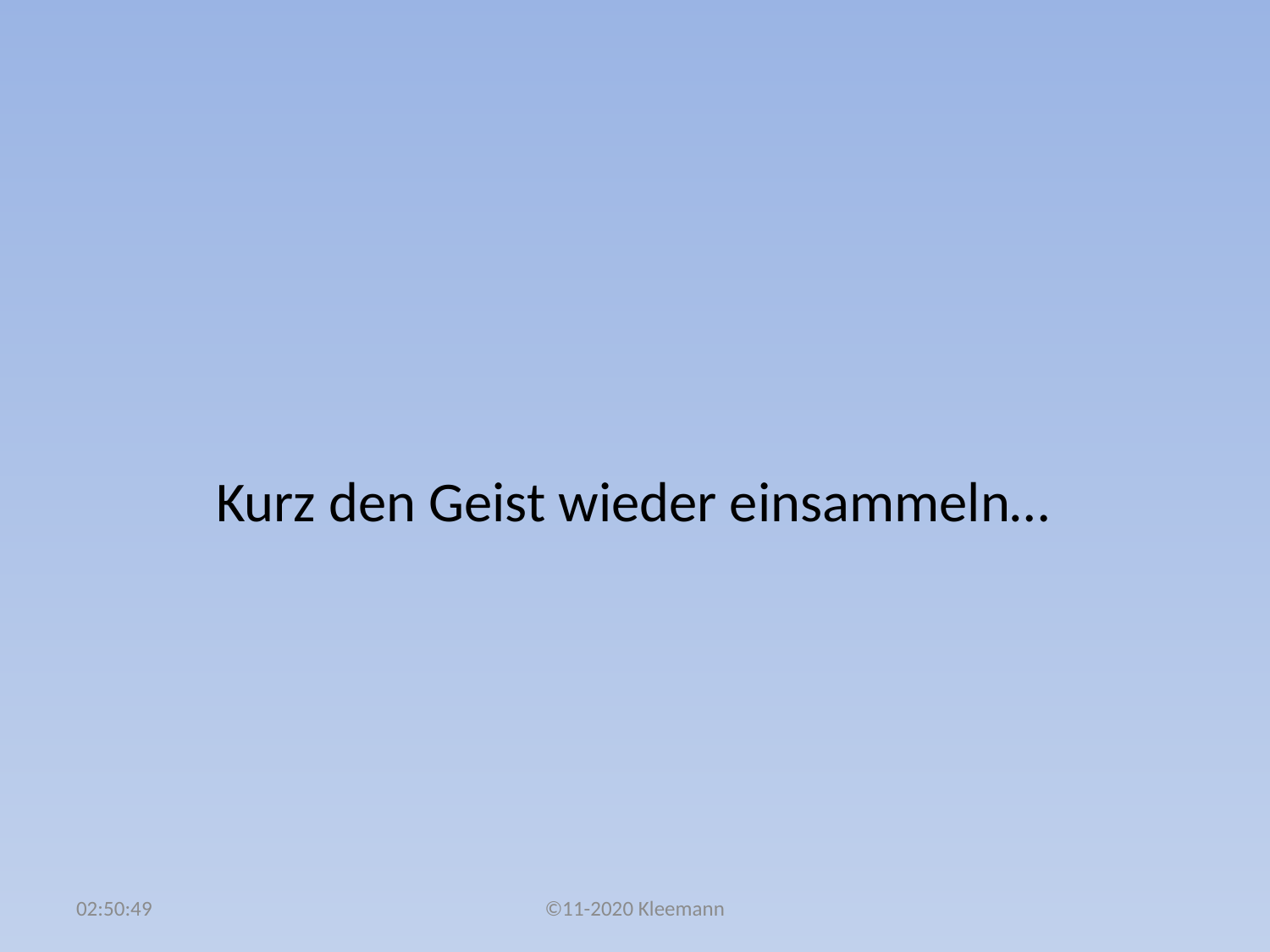

#

           Kurz den Geist wieder einsammeln…
02:50:49
©11-2020 Kleemann